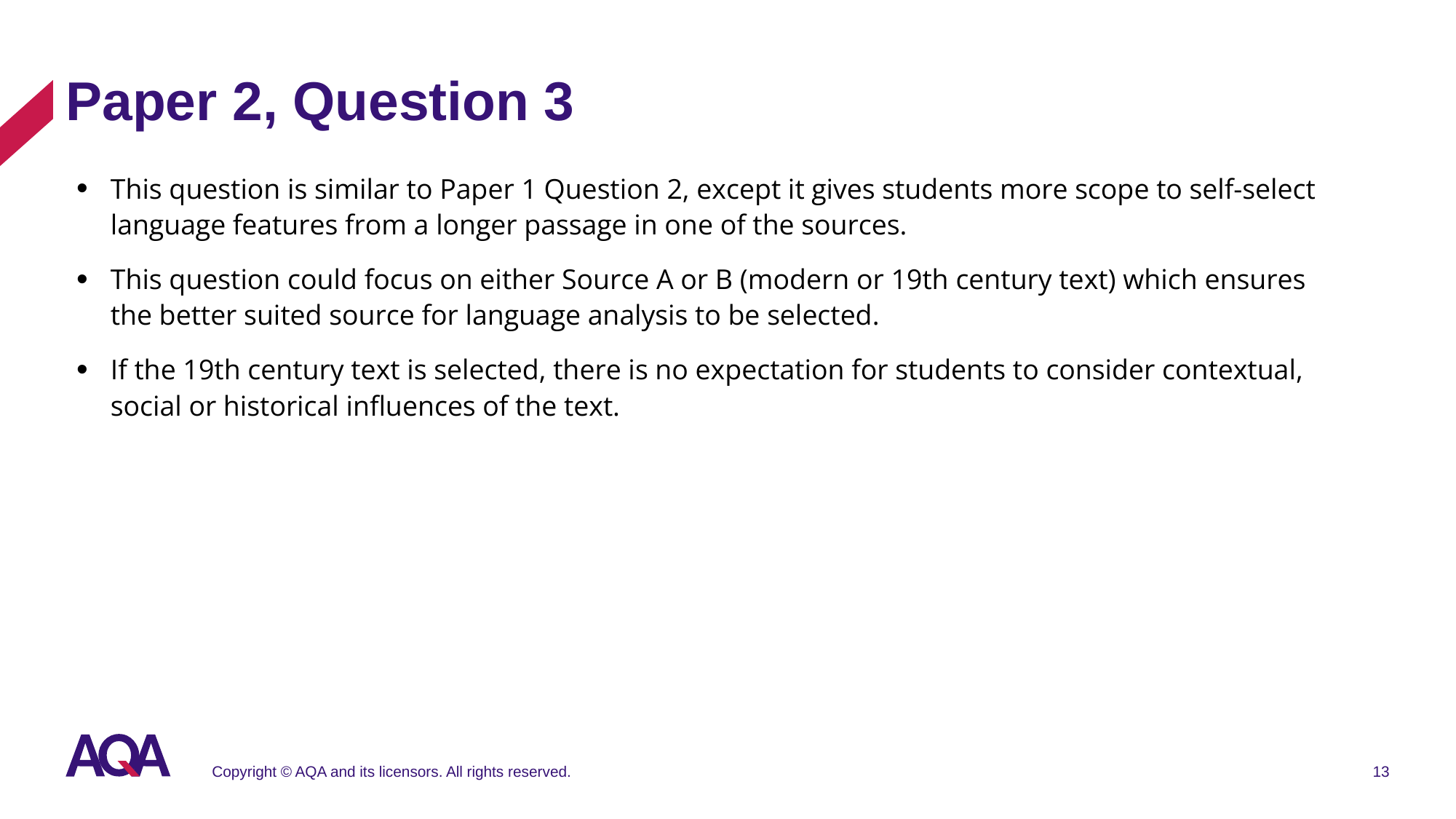

# Paper 2, Question 3
This question is similar to Paper 1 Question 2, except it gives students more scope to self-select language features from a longer passage in one of the sources.
This question could focus on either Source A or B (modern or 19th century text) which ensures the better suited source for language analysis to be selected.
If the 19th century text is selected, there is no expectation for students to consider contextual, social or historical influences of the text.

Copyright © AQA and its licensors. All rights reserved.
13